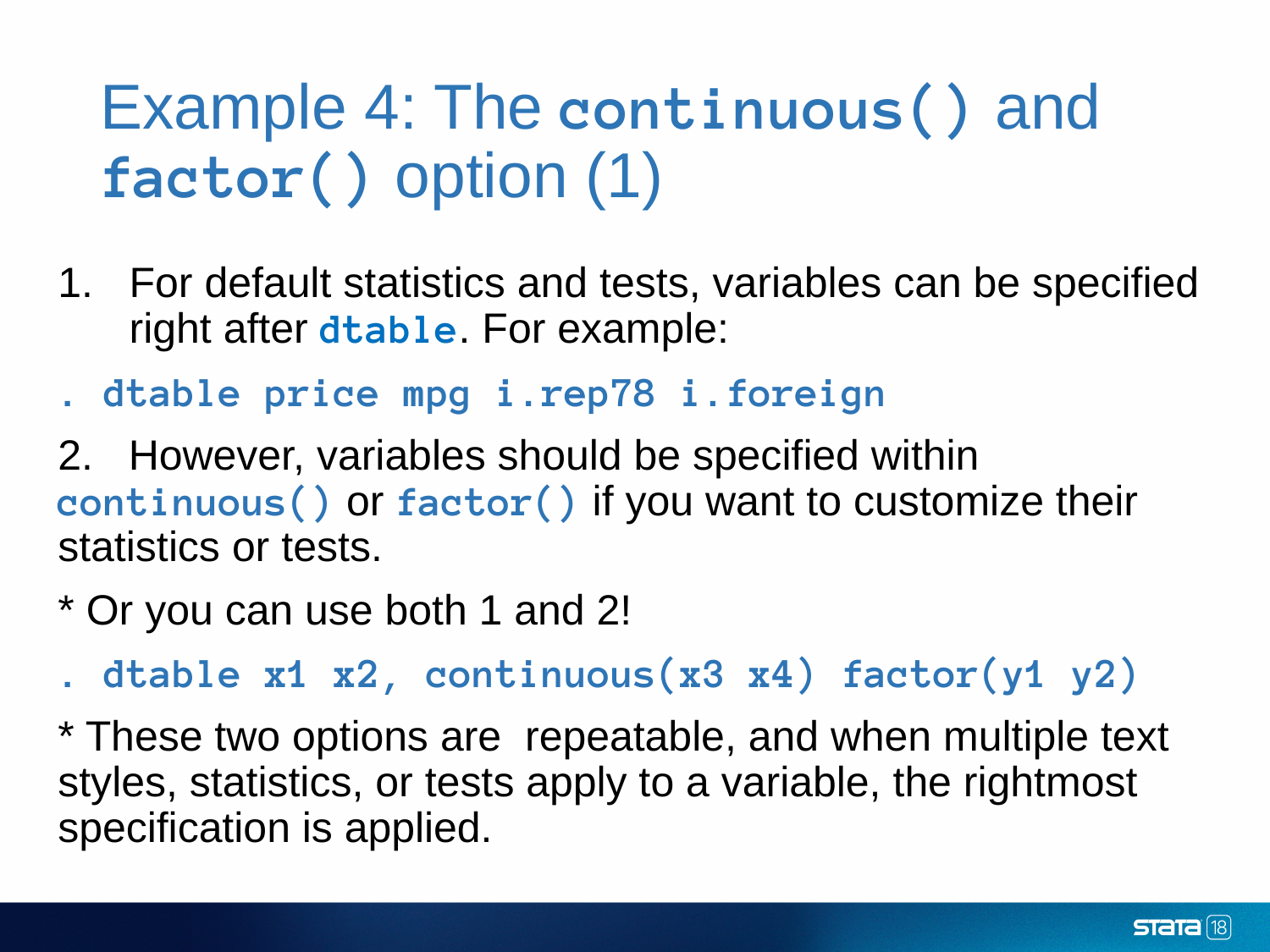

# Example 4: The continuous() and factor() option (1)
For default statistics and tests, variables can be specified right after dtable. For example:
. dtable price mpg i.rep78 i.foreign
2.   However, variables should be specified within continuous() or factor() if you want to customize their statistics or tests.
* Or you can use both 1 and 2!
. dtable x1 x2, continuous(x3 x4) factor(y1 y2)
* These two options are  repeatable, and when multiple text styles, statistics, or tests apply to a variable, the rightmost specification is applied.